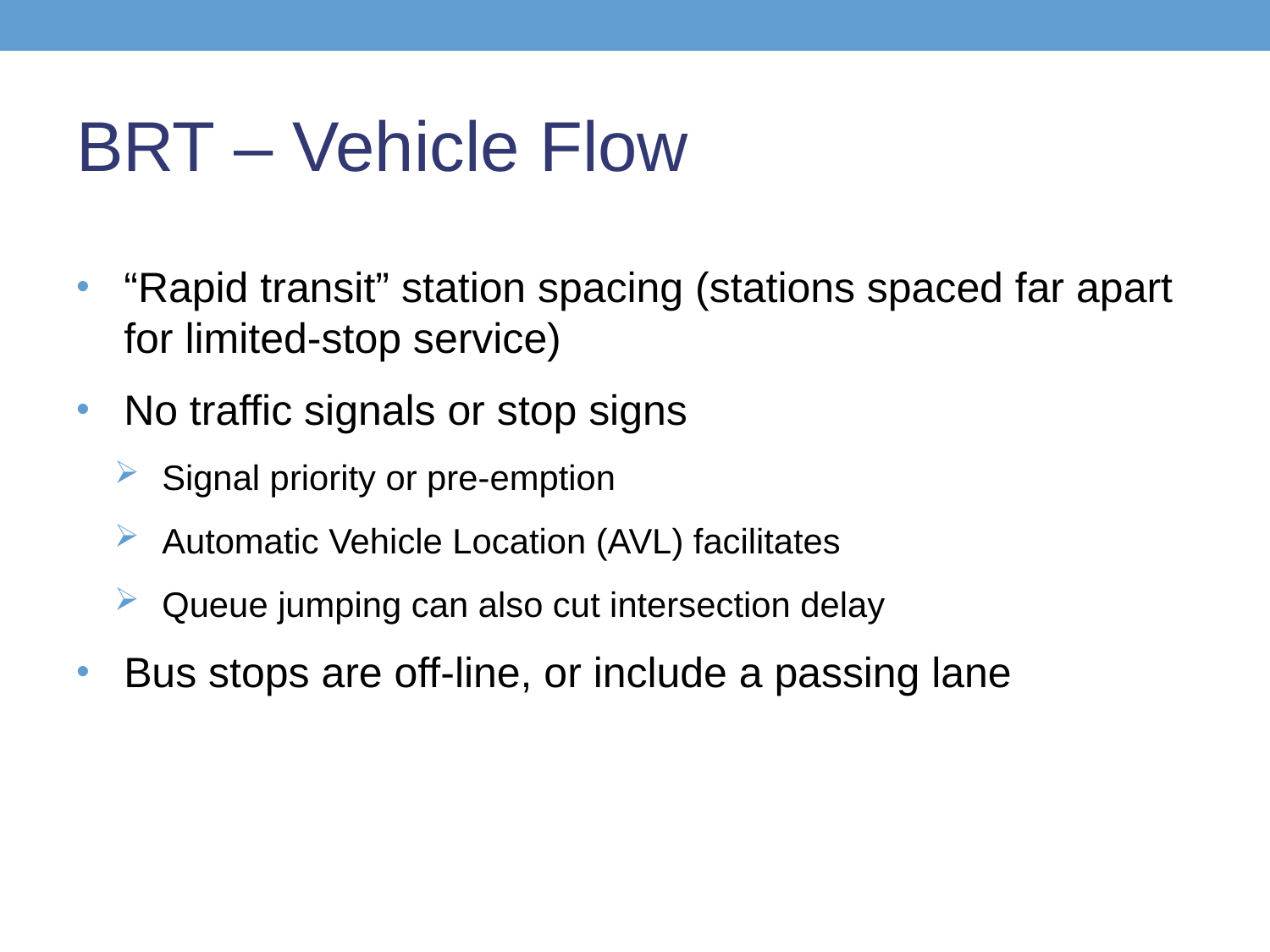

# BRT – Vehicle Flow
“Rapid transit” station spacing (stations spaced far apart for limited-stop service)
No traffic signals or stop signs
Signal priority or pre-emption
Automatic Vehicle Location (AVL) facilitates
Queue jumping can also cut intersection delay
Bus stops are off-line, or include a passing lane